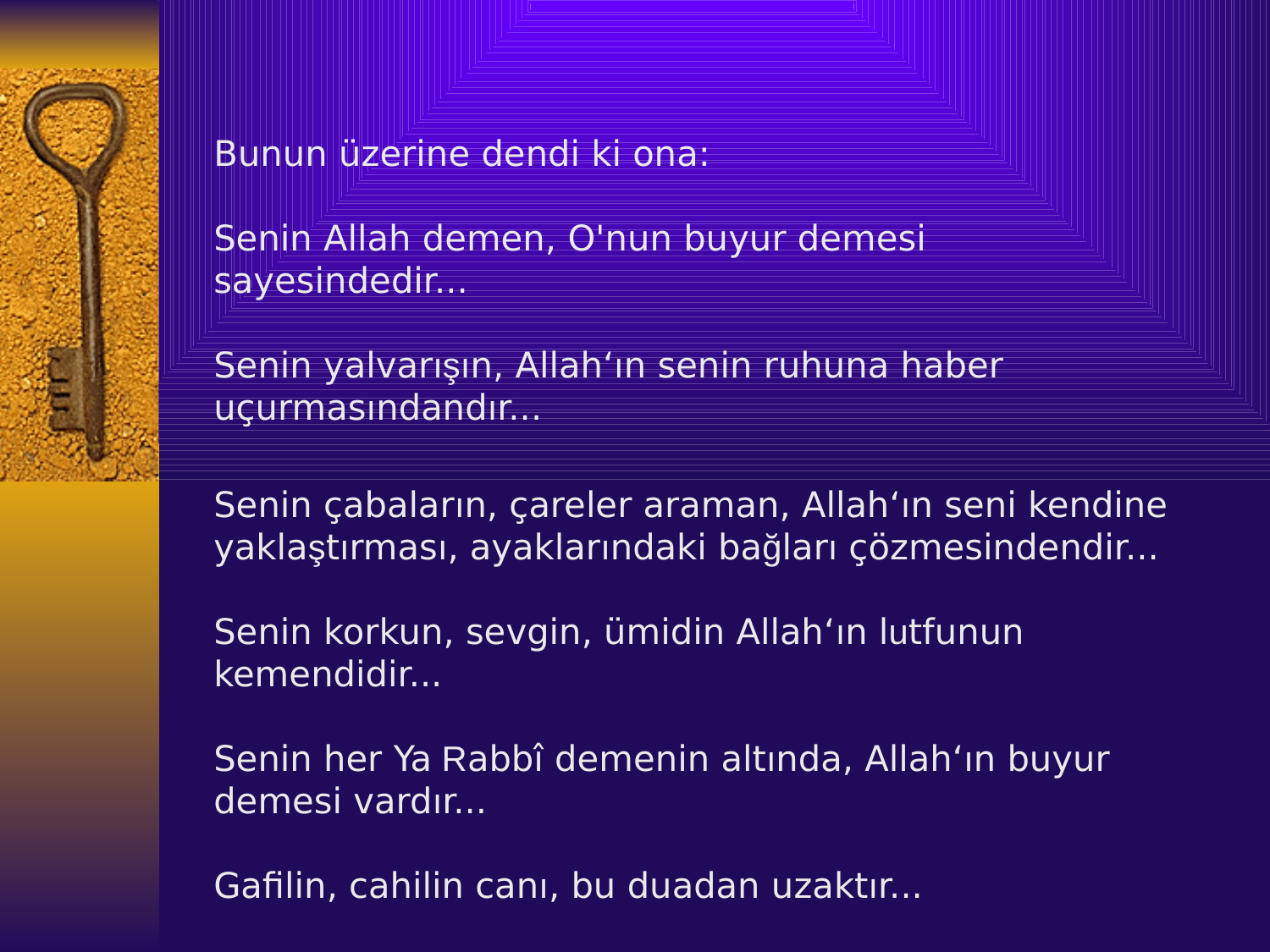

Bunun üzerine dendi ki ona:
Senin Allah demen, O'nun buyur demesi sayesindedir...
Senin yalvarışın, Allah‘ın senin ruhuna haber
uçurmasındandır...
Senin çabaların, çareler araman, Allah‘ın seni kendine
yaklaştırması, ayaklarındaki bağları çözmesindendir...
Senin korkun, sevgin, ümidin Allah‘ın lutfunun
kemendidir...
Senin her Ya Rabbî demenin altında, Allah‘ın buyur
demesi vardır...
Gafilin, cahilin canı, bu duadan uzaktır...